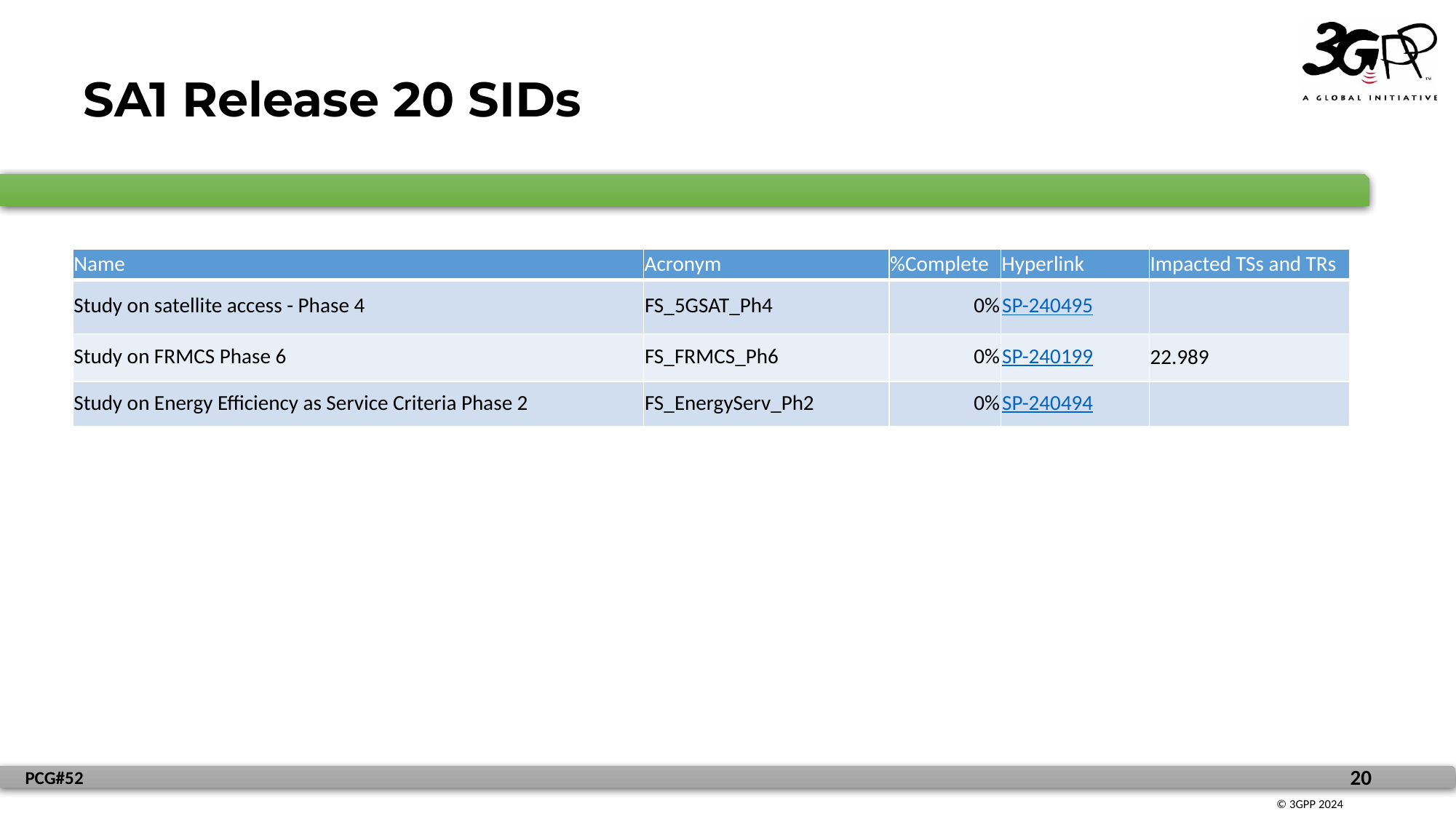

# SA1 Release 20 SIDs
| Name | Acronym | %Complete | Hyperlink | Impacted TSs and TRs |
| --- | --- | --- | --- | --- |
| Study on satellite access - Phase 4 | FS\_5GSAT\_Ph4 | 0% | SP-240495 |  |
| Study on FRMCS Phase 6 | FS\_FRMCS\_Ph6 | 0% | SP-240199 | 22.989 |
| Study on Energy Efficiency as Service Criteria Phase 2 | FS\_EnergyServ\_Ph2 | 0% | SP-240494 |  |